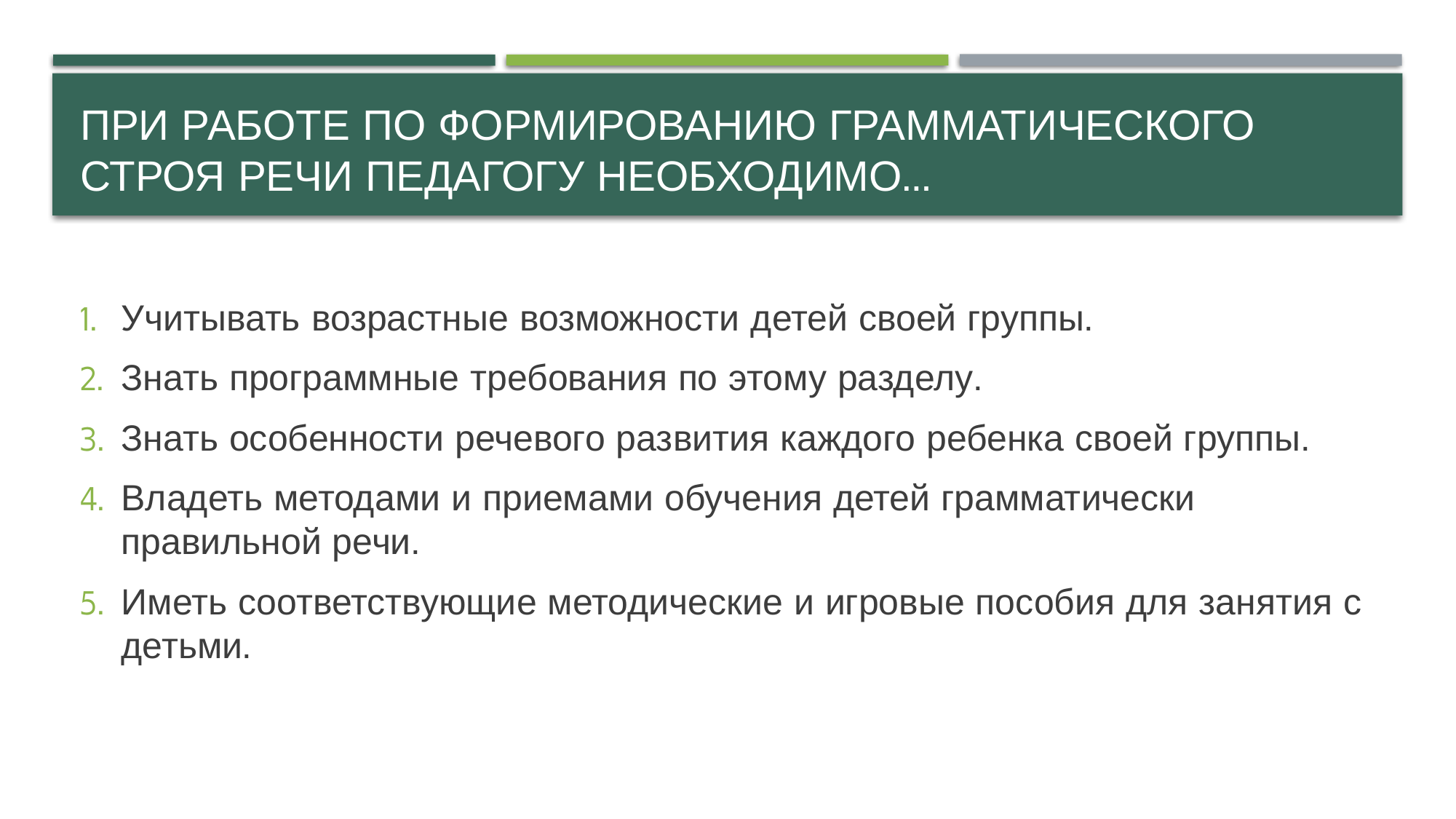

# При работе по формированию грамматического строя речи Педагогу необходимо…
Учитывать возрастные возможности детей своей группы.
Знать программные требования по этому разделу.
Знать особенности речевого развития каждого ребенка своей группы.
Владеть методами и приемами обучения детей грамматически правильной речи.
Иметь соответствующие методические и игровые пособия для занятия с детьми.